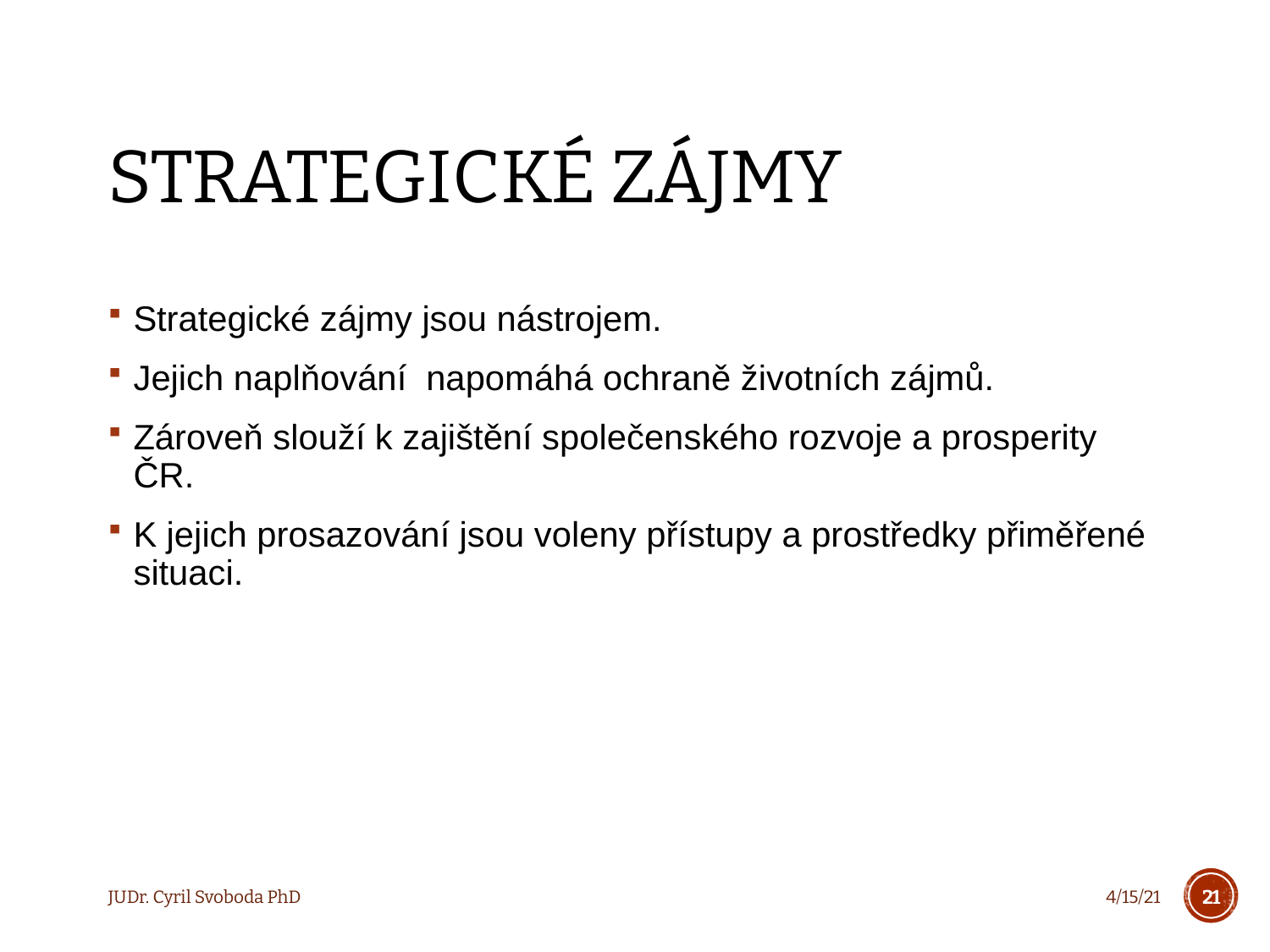

# Strategické zájmy
Strategické zájmy jsou nástrojem.
Jejich naplňování  napomáhá ochraně životních zájmů.
Zároveň slouží k zajištění společenského rozvoje a prosperity ČR.
K jejich prosazování jsou voleny přístupy a prostředky přiměřené situaci.
JUDr. Cyril Svoboda PhD
4/15/21
21